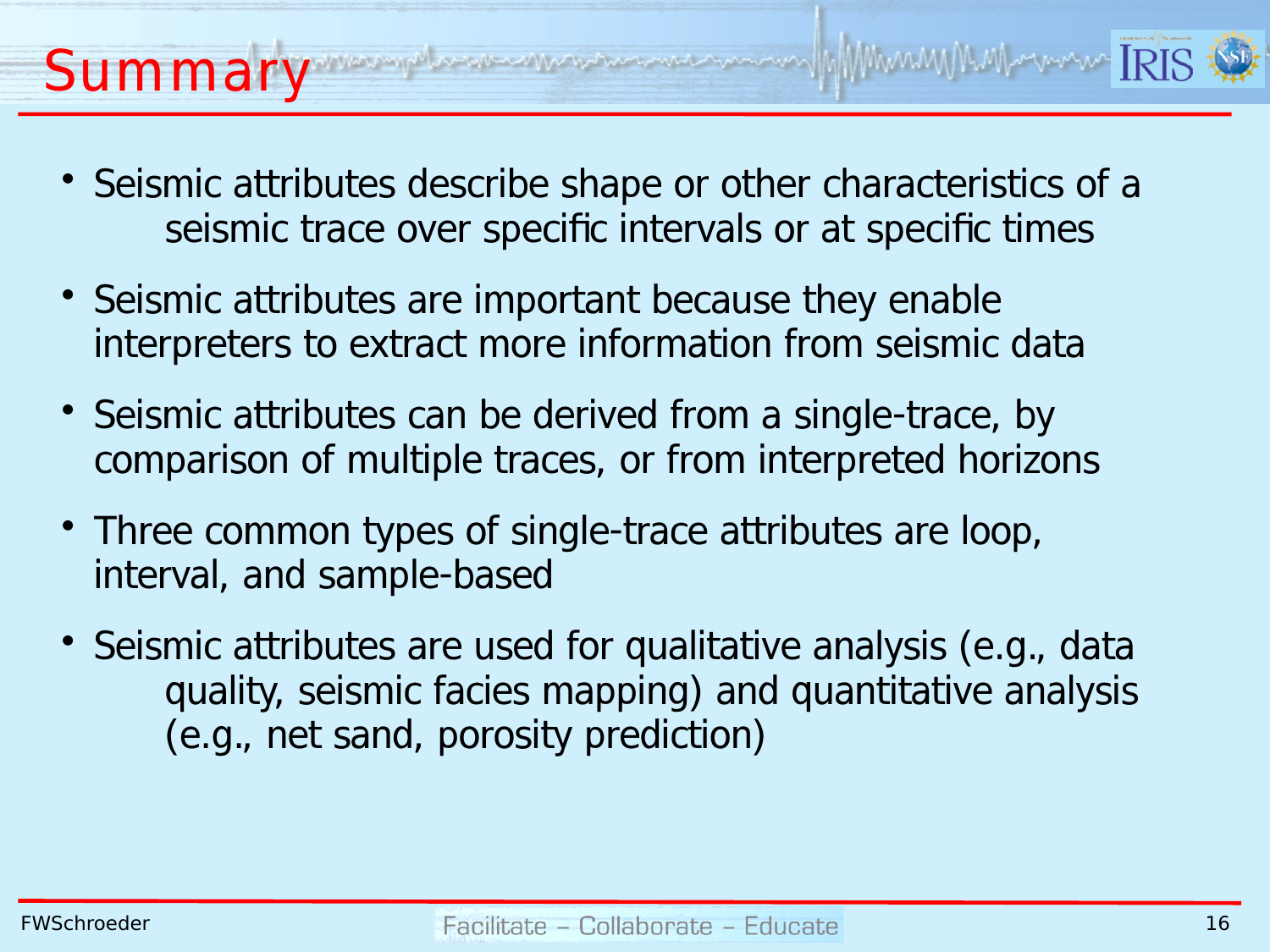

# Summary
Seismic attributes describe shape or other characteristics of a 	seismic trace over specific intervals or at specific times
Seismic attributes are important because they enable 	interpreters to extract more information from seismic data
Seismic attributes can be derived from a single-trace, by 	comparison of multiple traces, or from interpreted horizons
Three common types of single-trace attributes are loop, 	interval, and sample-based
Seismic attributes are used for qualitative analysis (e.g., data 	quality, seismic facies mapping) and quantitative analysis 	(e.g., net sand, porosity prediction)